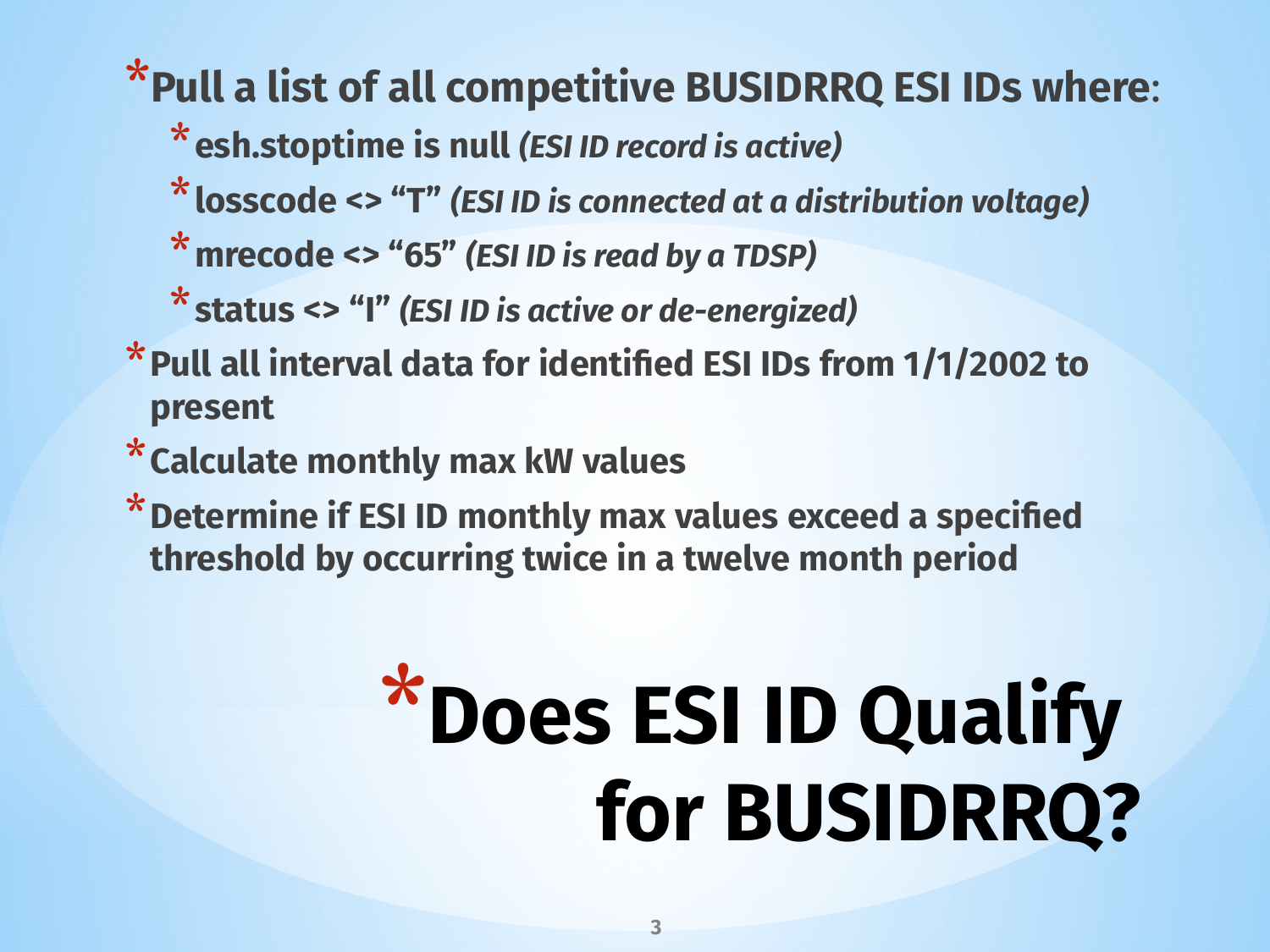

Pull a list of all competitive BUSIDRRQ ESI IDs where:
esh.stoptime is null (ESI ID record is active)
losscode <> “T” (ESI ID is connected at a distribution voltage)
mrecode <> “65” (ESI ID is read by a TDSP)
status <> “I” (ESI ID is active or de-energized)
Pull all interval data for identified ESI IDs from 1/1/2002 to present
Calculate monthly max kW values
Determine if ESI ID monthly max values exceed a specified threshold by occurring twice in a twelve month period

# Does ESI ID Qualify for BUSIDRRQ?
3